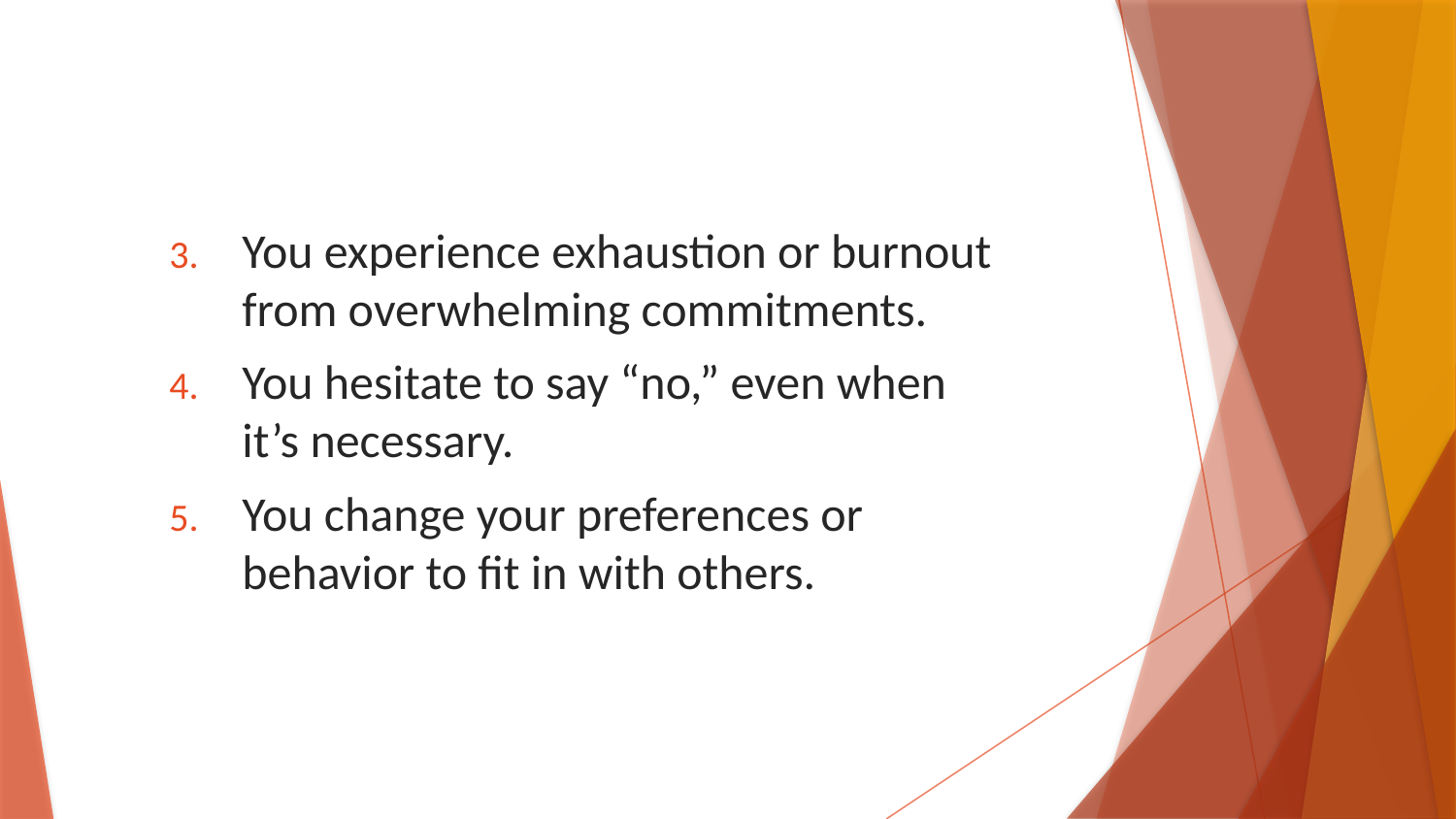

You experience exhaustion or burnout from overwhelming commitments.
You hesitate to say “no,” even when it’s necessary.
You change your preferences or behavior to fit in with others.